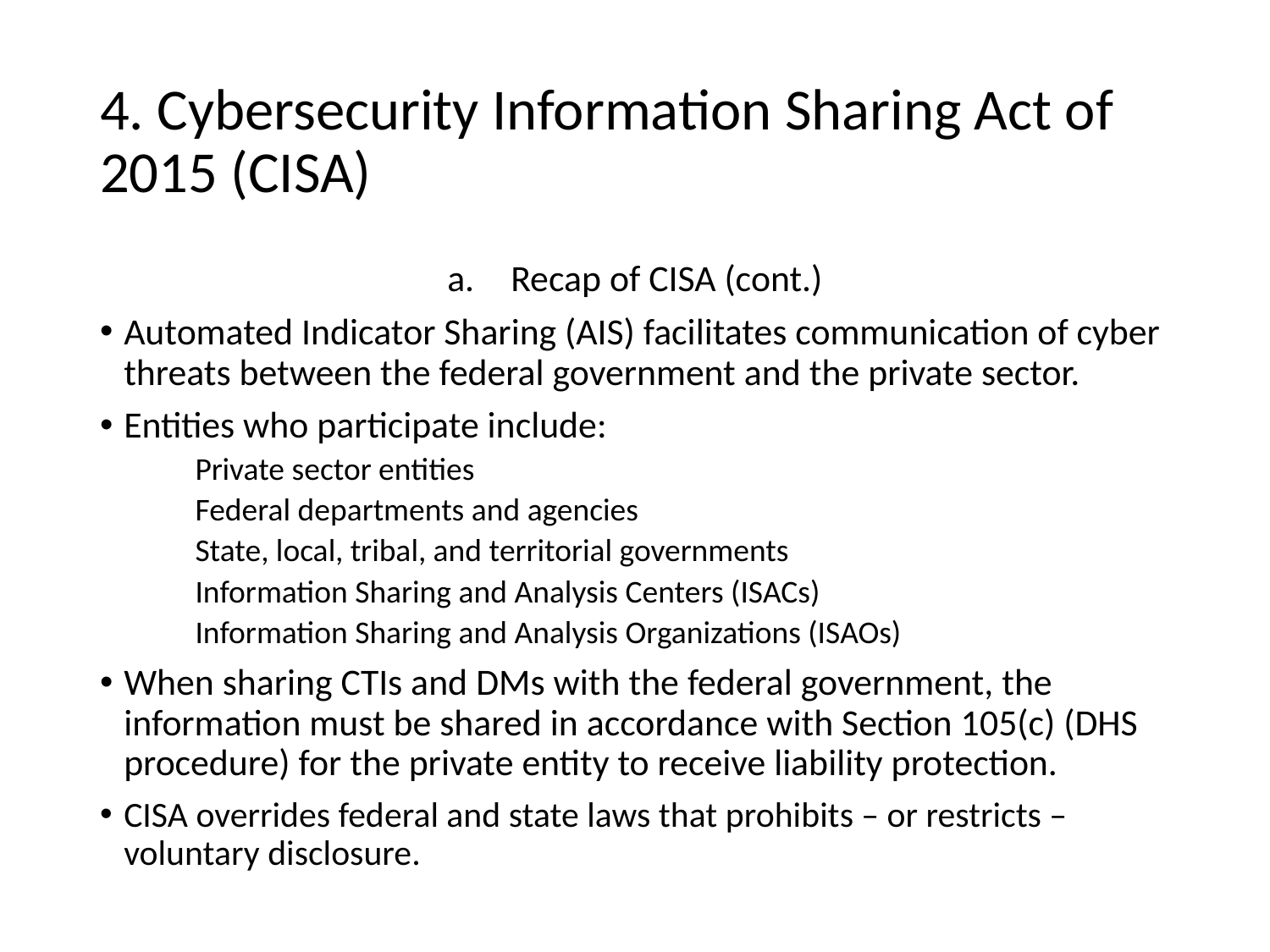

# 4. Cybersecurity Information Sharing Act of 2015 (CISA)
Recap of CISA (cont.)
Automated Indicator Sharing (AIS) facilitates communication of cyber threats between the federal government and the private sector.
Entities who participate include:
Private sector entities
Federal departments and agencies
State, local, tribal, and territorial governments
Information Sharing and Analysis Centers (ISACs)
Information Sharing and Analysis Organizations (ISAOs)
When sharing CTIs and DMs with the federal government, the information must be shared in accordance with Section 105(c) (DHS procedure) for the private entity to receive liability protection.
CISA overrides federal and state laws that prohibits – or restricts – voluntary disclosure.